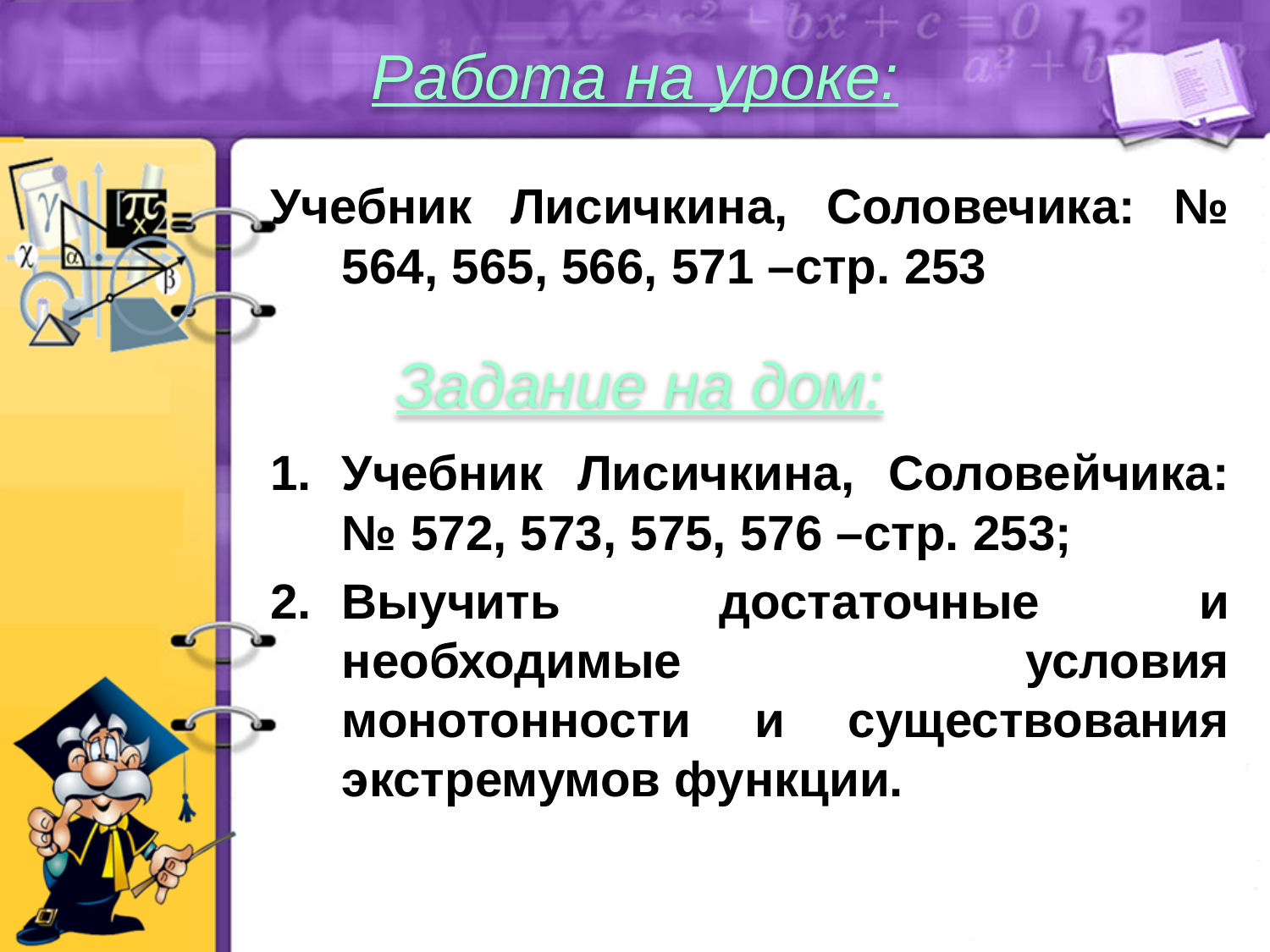

Работа на уроке:
Учебник Лисичкина, Соловечика: № 564, 565, 566, 571 –стр. 253

Учебник Лисичкина, Соловейчика: № 572, 573, 575, 576 –стр. 253;
Выучить достаточные и необходимые условия монотонности и существования экстремумов функции.

Задание на дом: